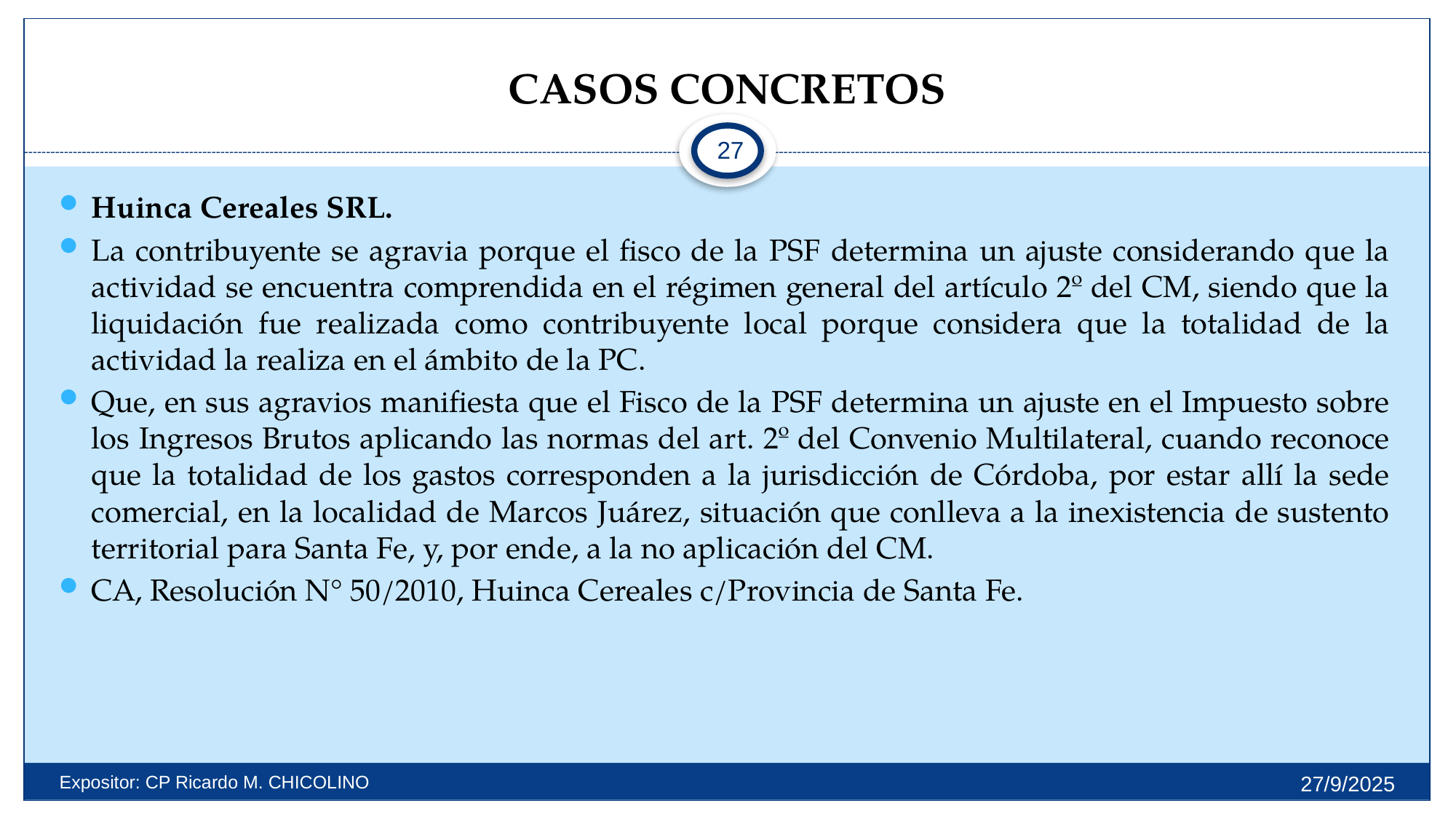

# CASOS CONCRETOS
27
Huinca Cereales SRL.
La contribuyente se agravia porque el fisco de la PSF determina un ajuste considerando que la actividad se encuentra comprendida en el régimen general del artículo 2º del CM, siendo que la liquidación fue realizada como contribuyente local porque considera que la totalidad de la actividad la realiza en el ámbito de la PC.
Que, en sus agravios manifiesta que el Fisco de la PSF determina un ajuste en el Impuesto sobre los Ingresos Brutos aplicando las normas del art. 2º del Convenio Multilateral, cuando reconoce que la totalidad de los gastos corresponden a la jurisdicción de Córdoba, por estar allí la sede comercial, en la localidad de Marcos Juárez, situación que conlleva a la inexistencia de sustento territorial para Santa Fe, y, por ende, a la no aplicación del CM.
CA, Resolución N° 50/2010, Huinca Cereales c/Provincia de Santa Fe.

27/9/2025
Expositor: CP Ricardo M. CHICOLINO